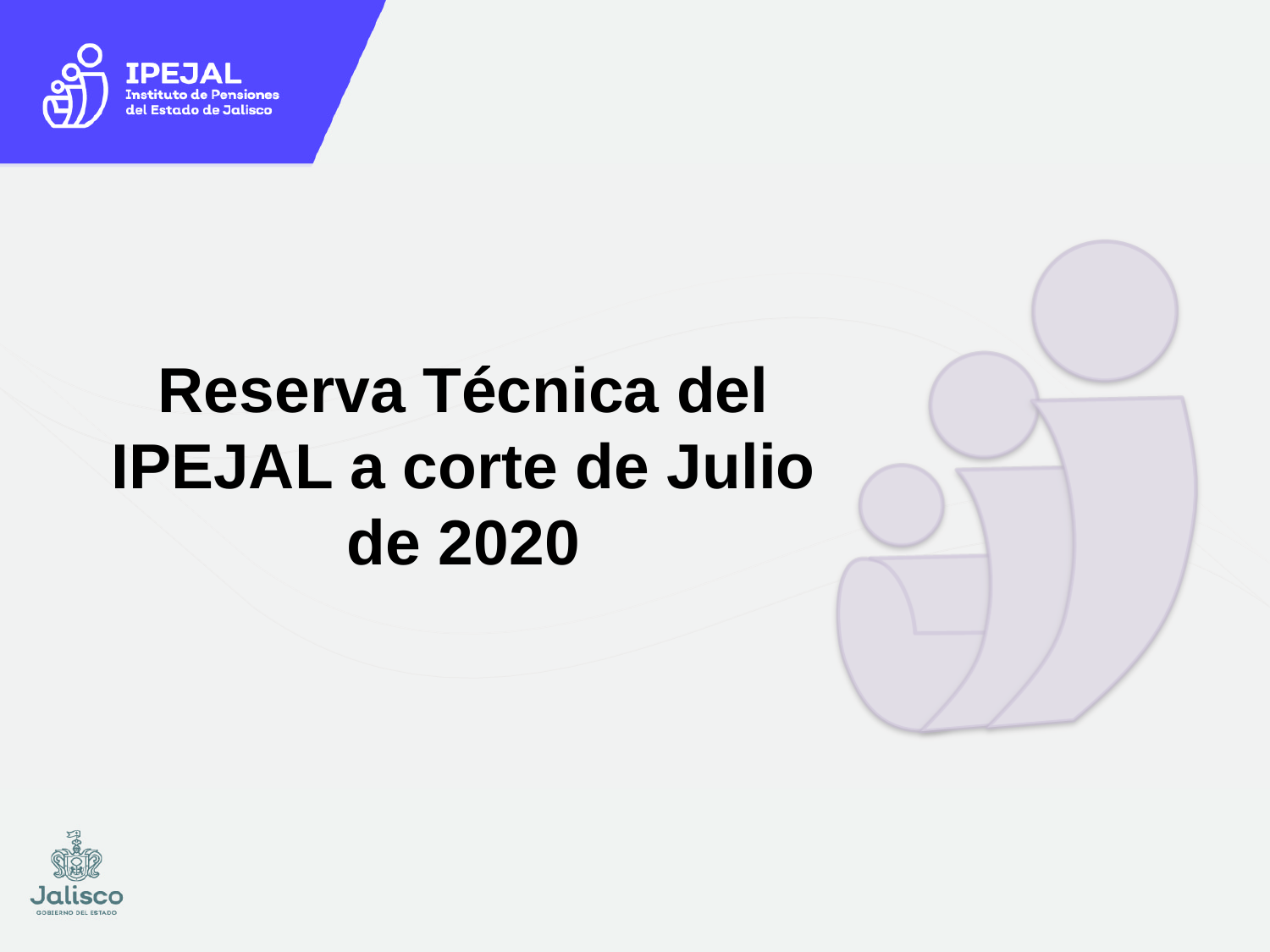

# Reserva Técnica del IPEJAL a corte de Julio de 2020